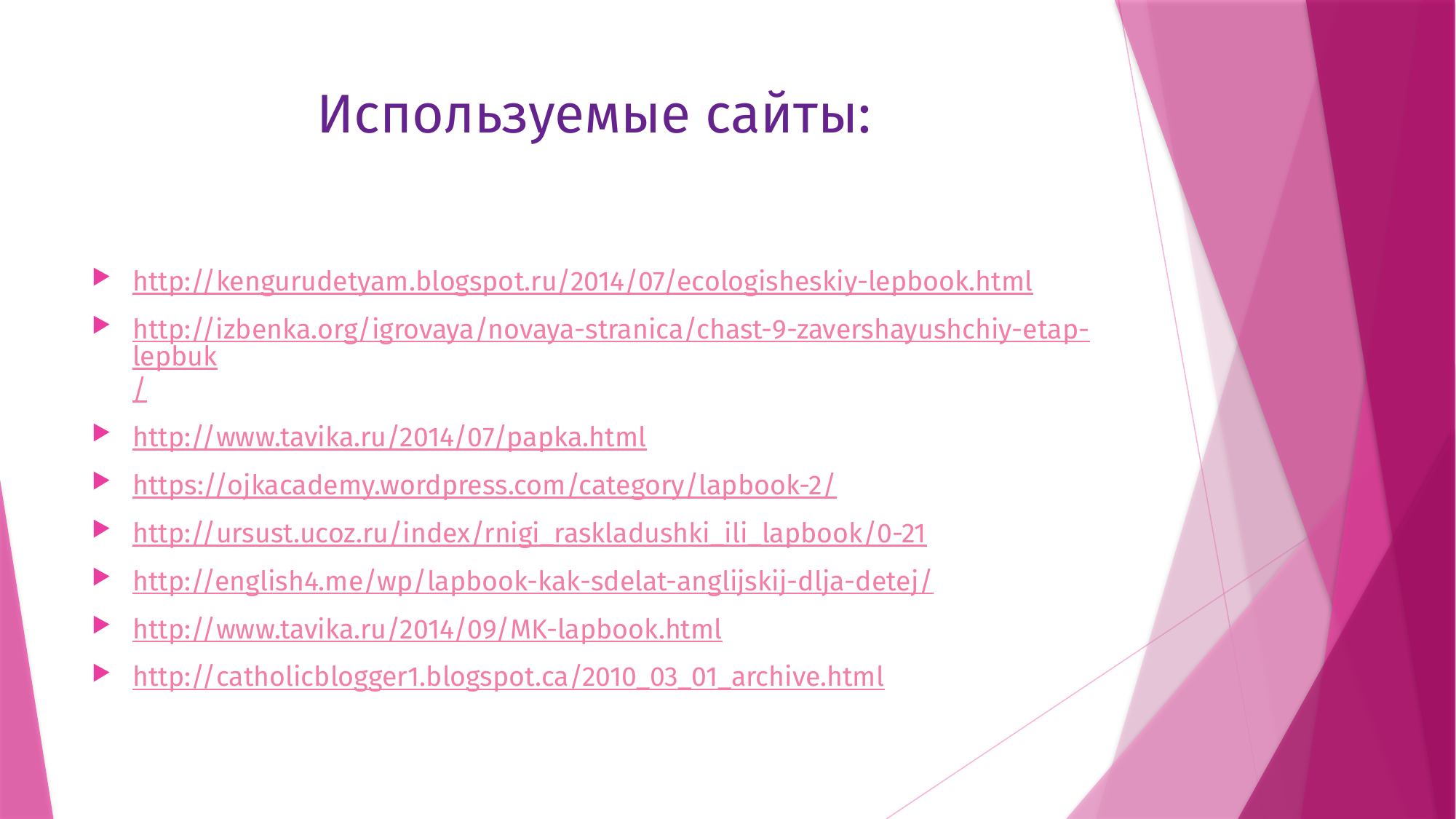

# Используемые сайты:
http://kengurudetyam.blogspot.ru/2014/07/ecologisheskiy-lepbook.html
http://izbenka.org/igrovaya/novaya-stranica/chast-9-zavershayushchiy-etap-lepbuk/
http://www.tavika.ru/2014/07/papka.html
https://ojkacademy.wordpress.com/category/lapbook-2/
http://ursust.ucoz.ru/index/rnigi_raskladushki_ili_lapbook/0-21
http://english4.me/wp/lapbook-kak-sdelat-anglijskij-dlja-detej/
http://www.tavika.ru/2014/09/MK-lapbook.html
http://catholicblogger1.blogspot.ca/2010_03_01_archive.html